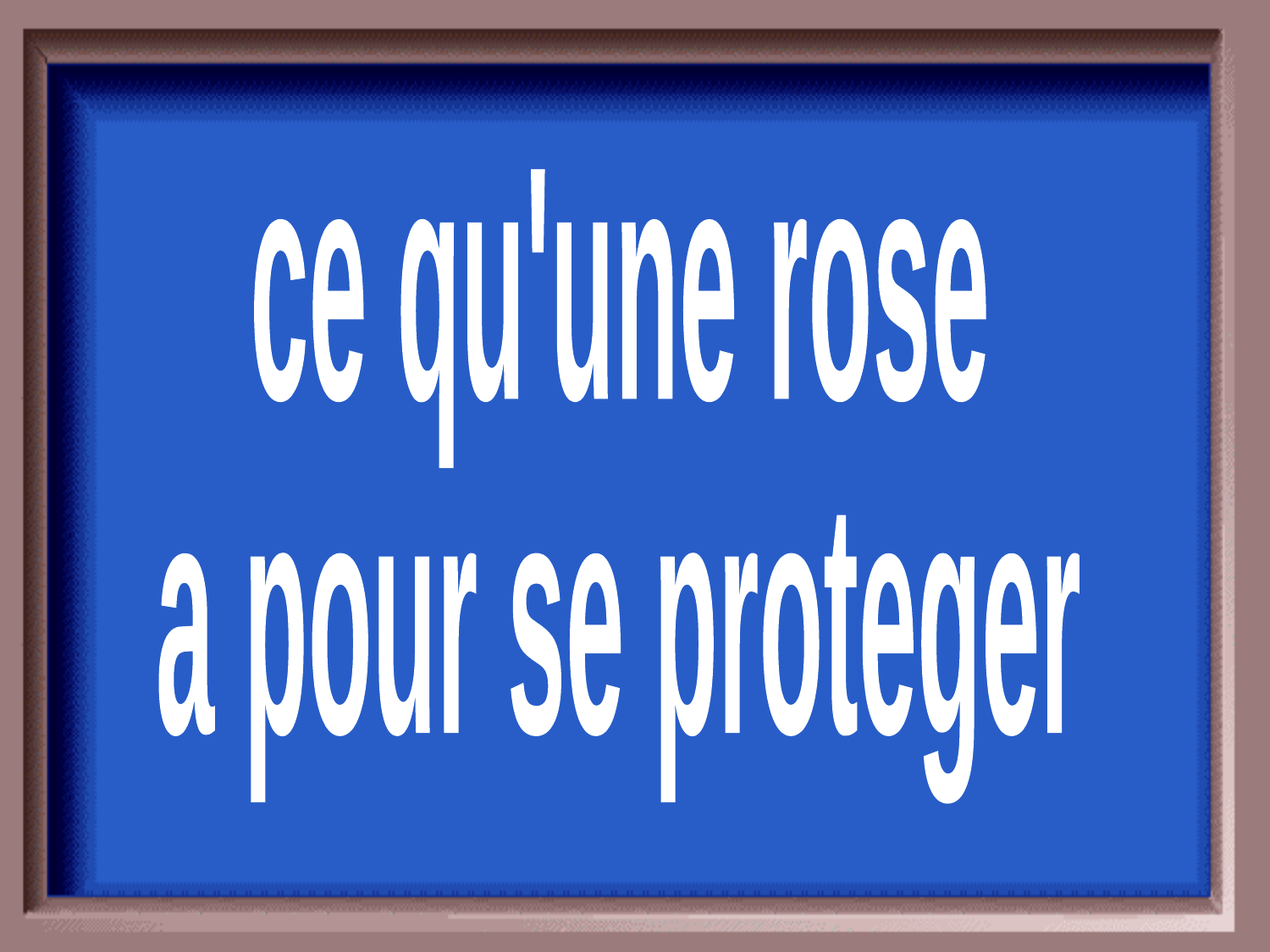

ce qu'une rose
a pour se proteger